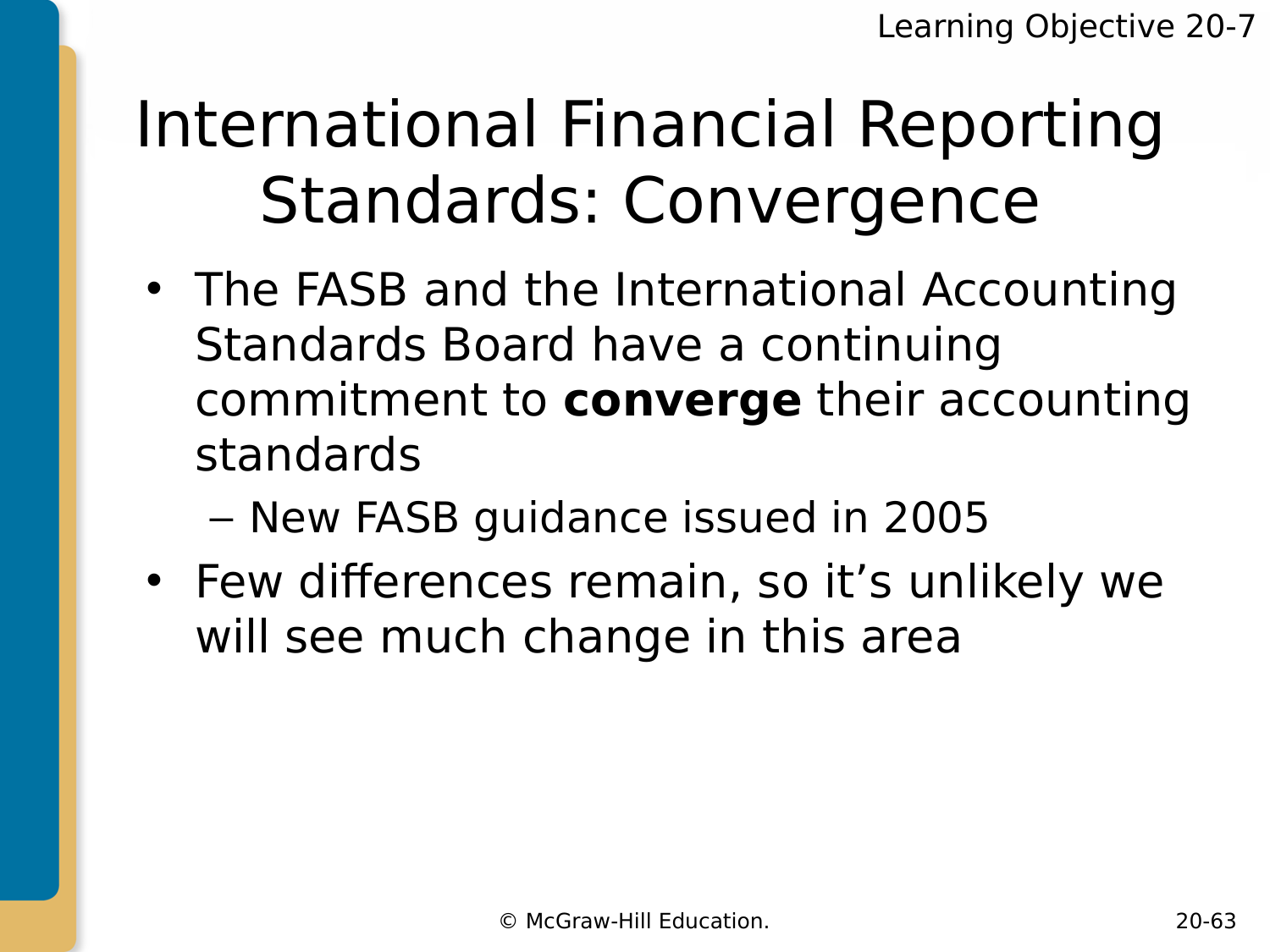

Learning Objective 20-7
# International Financial Reporting Standards: Convergence
The FASB and the International Accounting Standards Board have a continuing commitment to converge their accounting standards
New FASB guidance issued in 2005
Few differences remain, so it’s unlikely we will see much change in this area